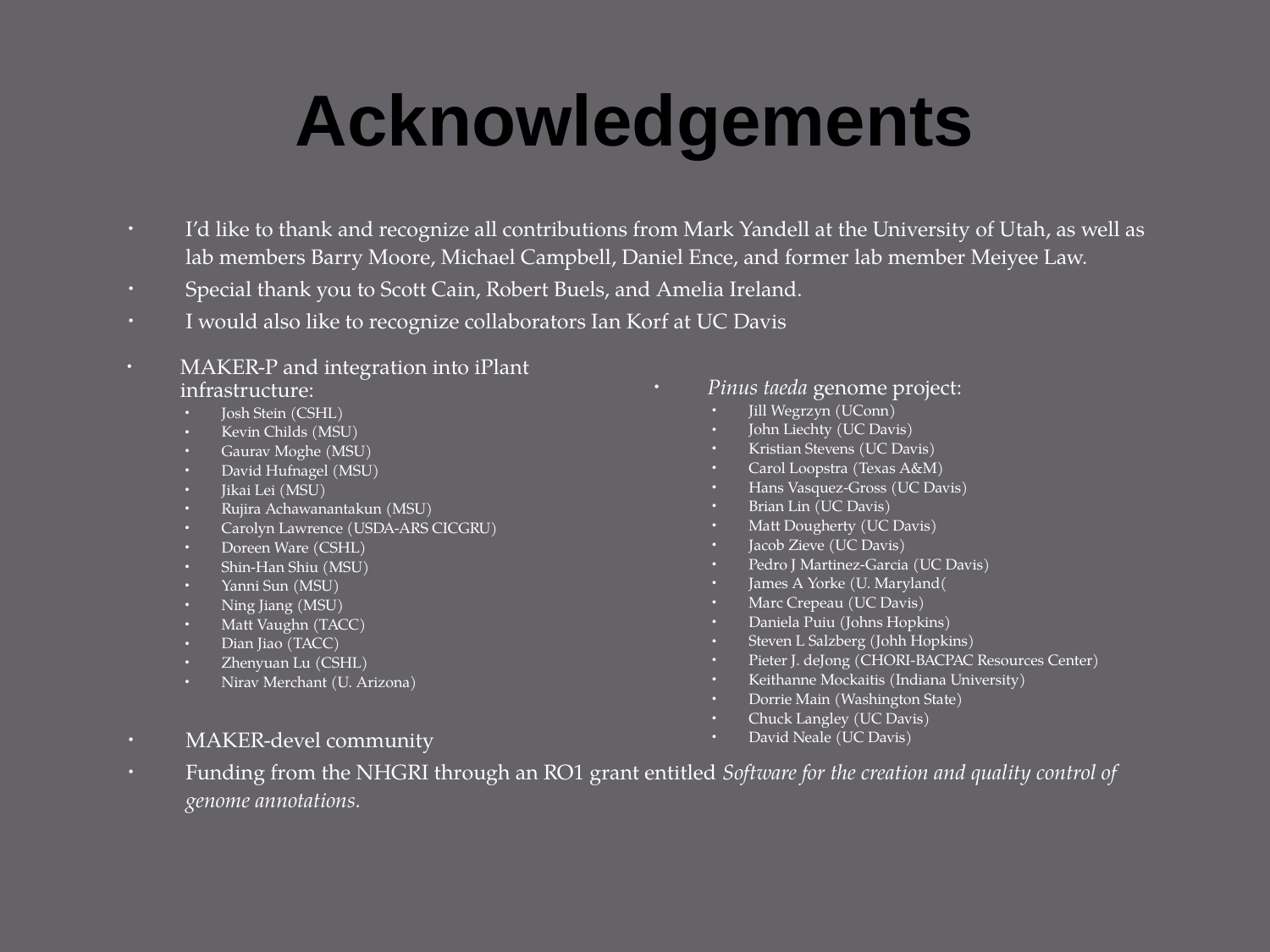

# Acknowledgements

I’d like to thank and recognize all contributions from Mark Yandell at the University of Utah, as well as lab members Barry Moore, Michael Campbell, Daniel Ence, and former lab member Meiyee Law.
Special thank you to Scott Cain, Robert Buels, and Amelia Ireland.
I would also like to recognize collaborators Ian Korf at UC Davis
MAKER-P and integration into iPlant infrastructure:
Josh Stein (CSHL)
Kevin Childs (MSU)
Gaurav Moghe (MSU)
David Hufnagel (MSU)
Jikai Lei (MSU)
Rujira Achawanantakun (MSU)
Carolyn Lawrence (USDA-ARS CICGRU)
Doreen Ware (CSHL)
Shin-Han Shiu (MSU)
Yanni Sun (MSU)
Ning Jiang (MSU)
Matt Vaughn (TACC)
Dian Jiao (TACC)
Zhenyuan Lu (CSHL)
Nirav Merchant (U. Arizona)

Pinus taeda genome project:
Jill Wegrzyn (UConn)
John Liechty (UC Davis)
Kristian Stevens (UC Davis)
Carol Loopstra (Texas A&M)
Hans Vasquez-Gross (UC Davis)
Brian Lin (UC Davis)
Matt Dougherty (UC Davis)
Jacob Zieve (UC Davis)
Pedro J Martinez-Garcia (UC Davis)
James A Yorke (U. Maryland(
Marc Crepeau (UC Davis)
Daniela Puiu (Johns Hopkins)
Steven L Salzberg (Johh Hopkins)
Pieter J. deJong (CHORI-BACPAC Resources Center)
Keithanne Mockaitis (Indiana University)
Dorrie Main (Washington State)
Chuck Langley (UC Davis)
David Neale (UC Davis)
MAKER-devel community
Funding from the NHGRI through an RO1 grant entitled Software for the creation and quality control of genome annotations.